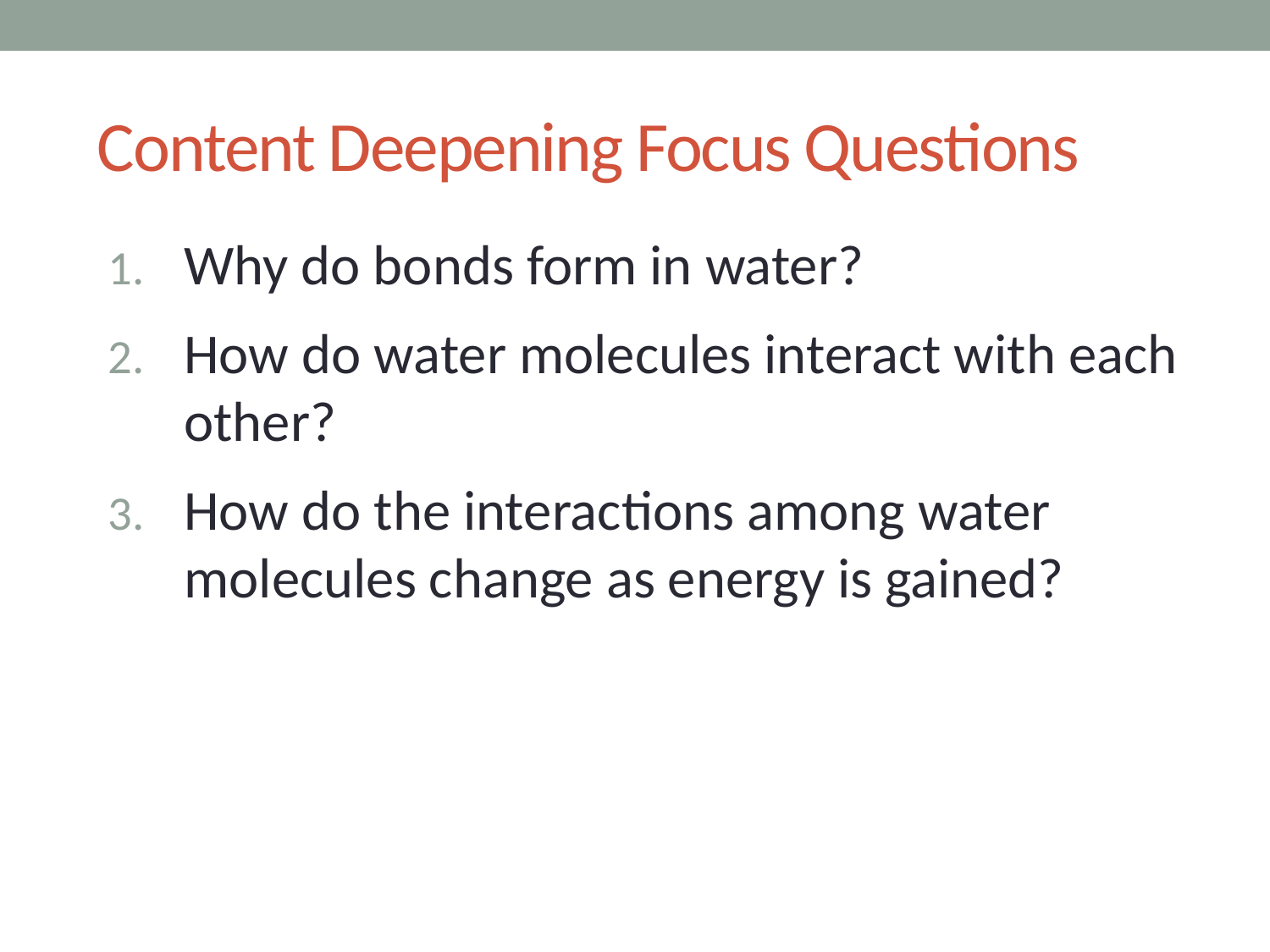

# Content Deepening Focus Questions
Why do bonds form in water?
How do water molecules interact with each other?
How do the interactions among water molecules change as energy is gained?